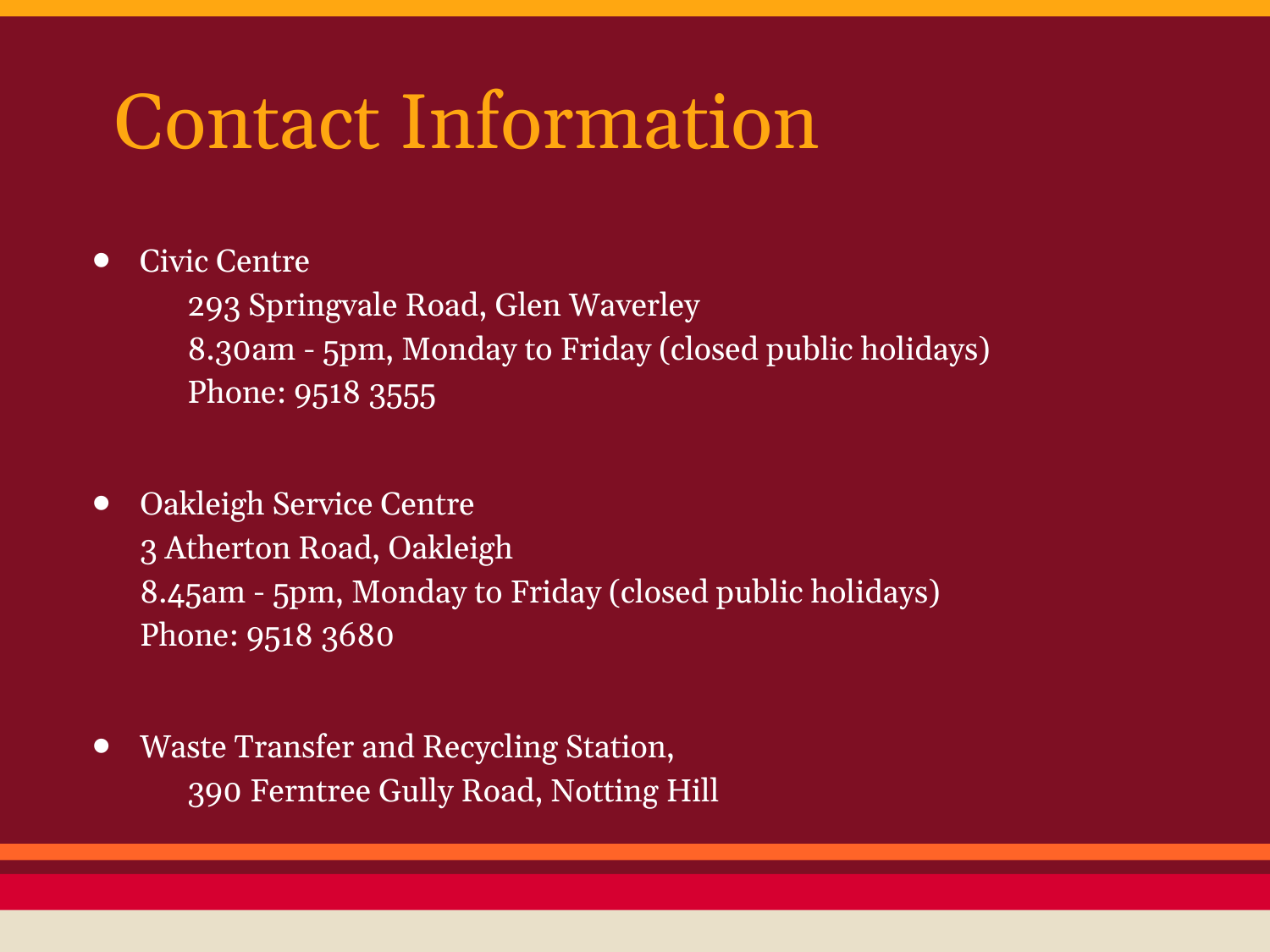

# Contact Information
Civic Centre
293 Springvale Road, Glen Waverley
8.30am - 5pm, Monday to Friday (closed public holidays)
Phone: 9518 3555

Oakleigh Service Centre
3 Atherton Road, Oakleigh
8.45am - 5pm, Monday to Friday (closed public holidays)
Phone: 9518 3680

Waste Transfer and Recycling Station,
390 Ferntree Gully Road, Notting Hill